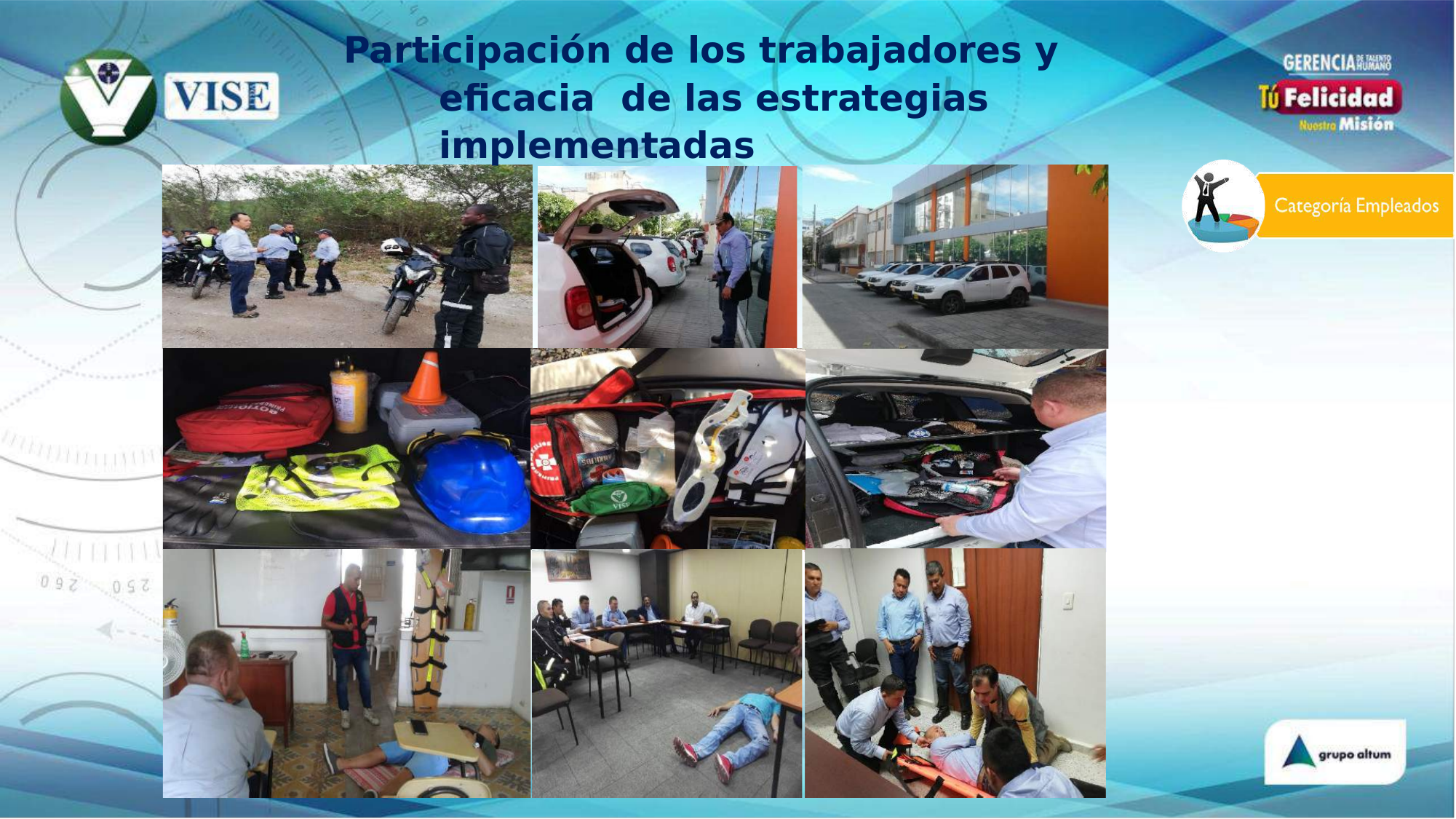

# Participación de los trabajadores y eficacia  de las estrategias implementadas